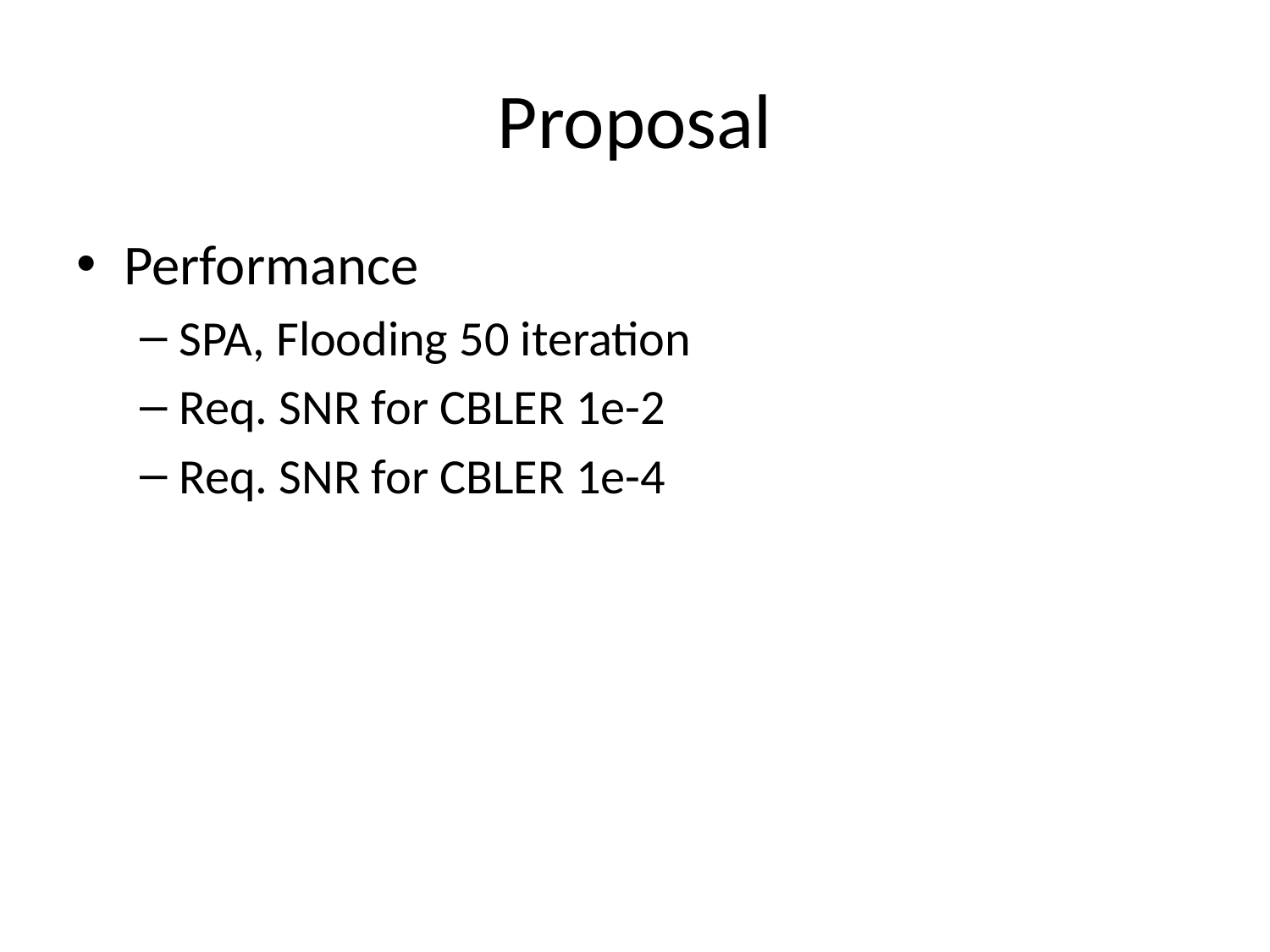

# Proposal
Performance
SPA, Flooding 50 iteration
Req. SNR for CBLER 1e-2
Req. SNR for CBLER 1e-4